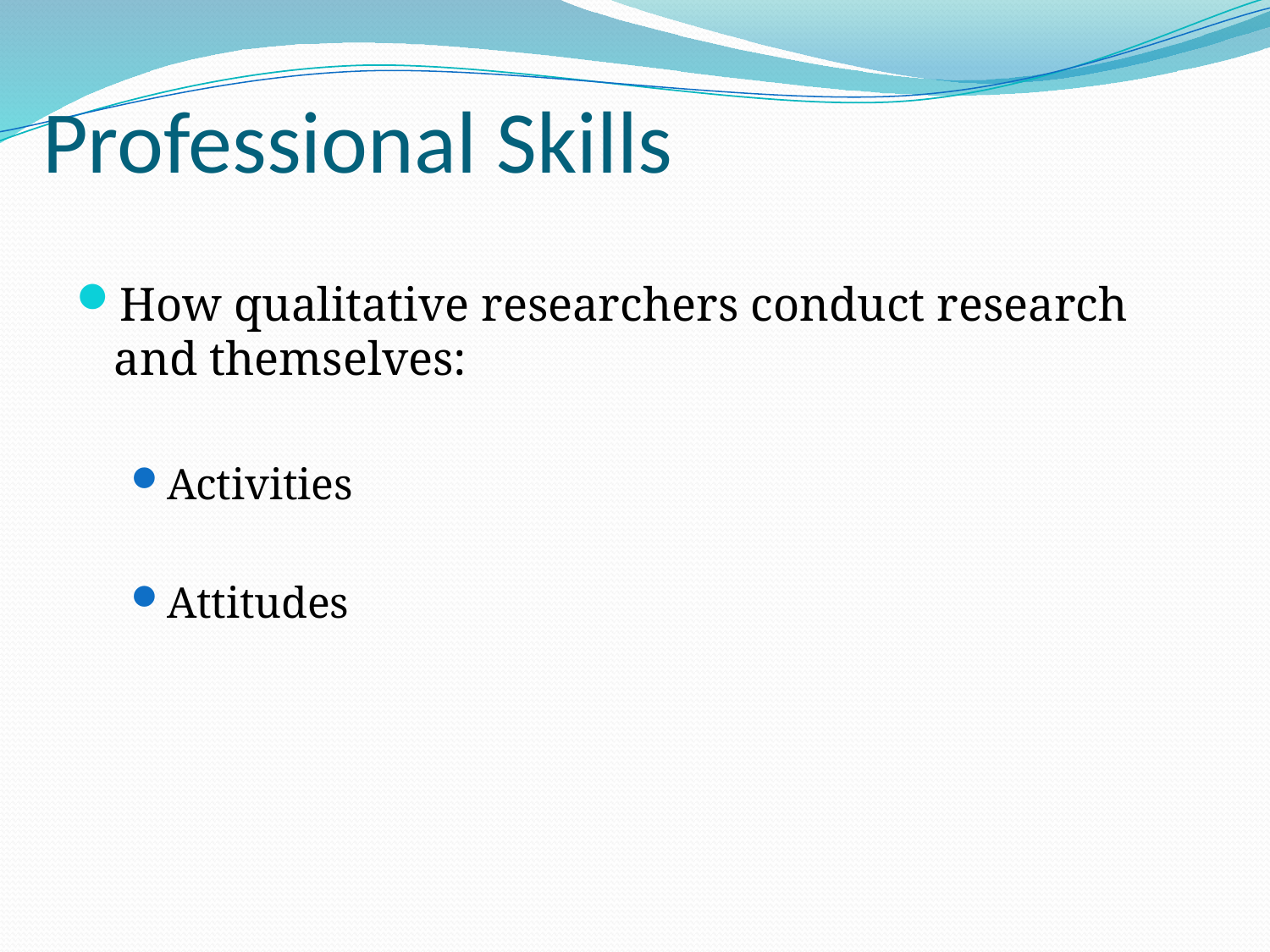

# Professional Skills
How qualitative researchers conduct research and themselves:

Activities

Attitudes